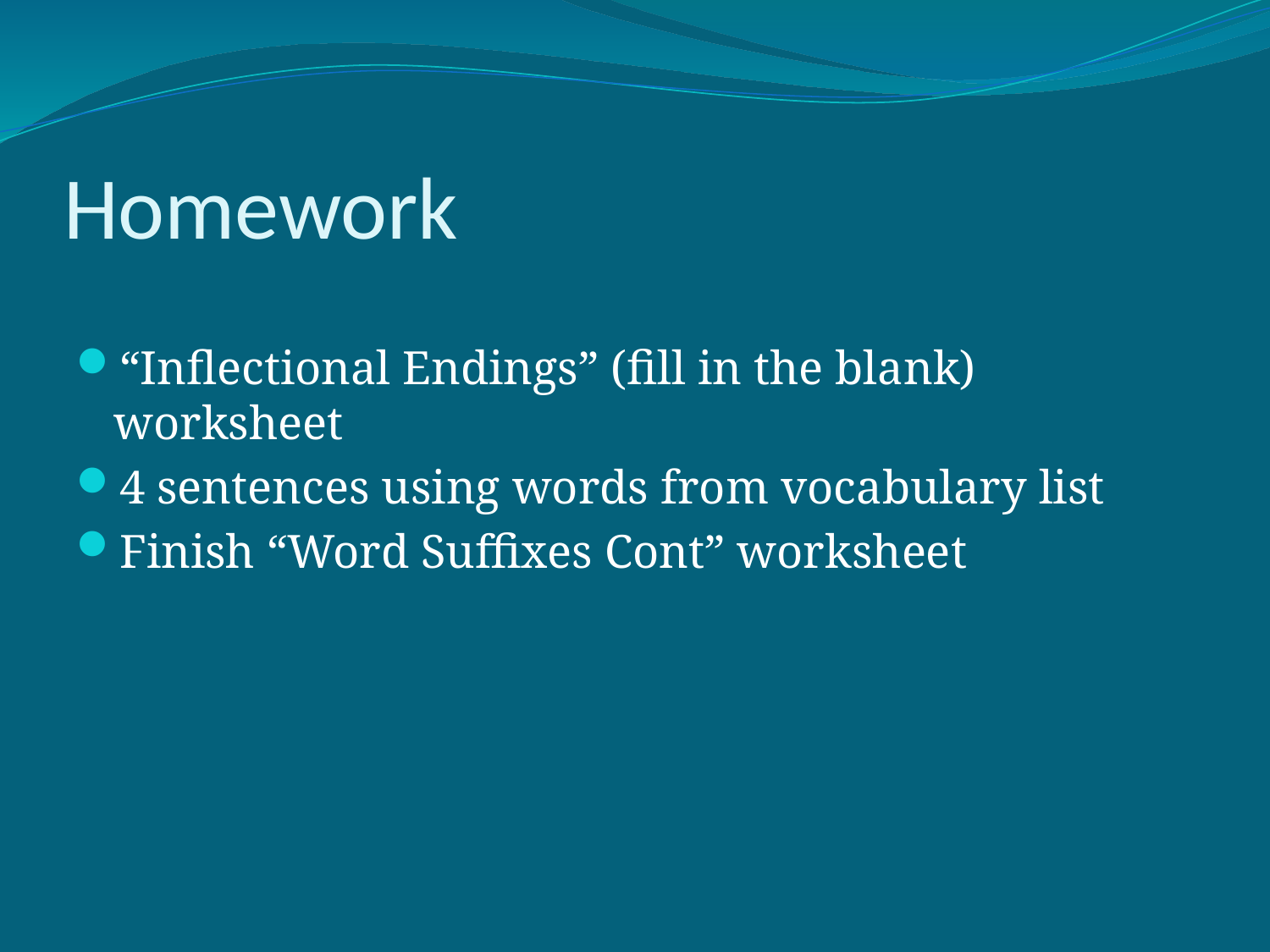

# Homework

“Inflectional Endings” (fill in the blank) worksheet
4 sentences using words from vocabulary list
Finish “Word Suffixes Cont” worksheet